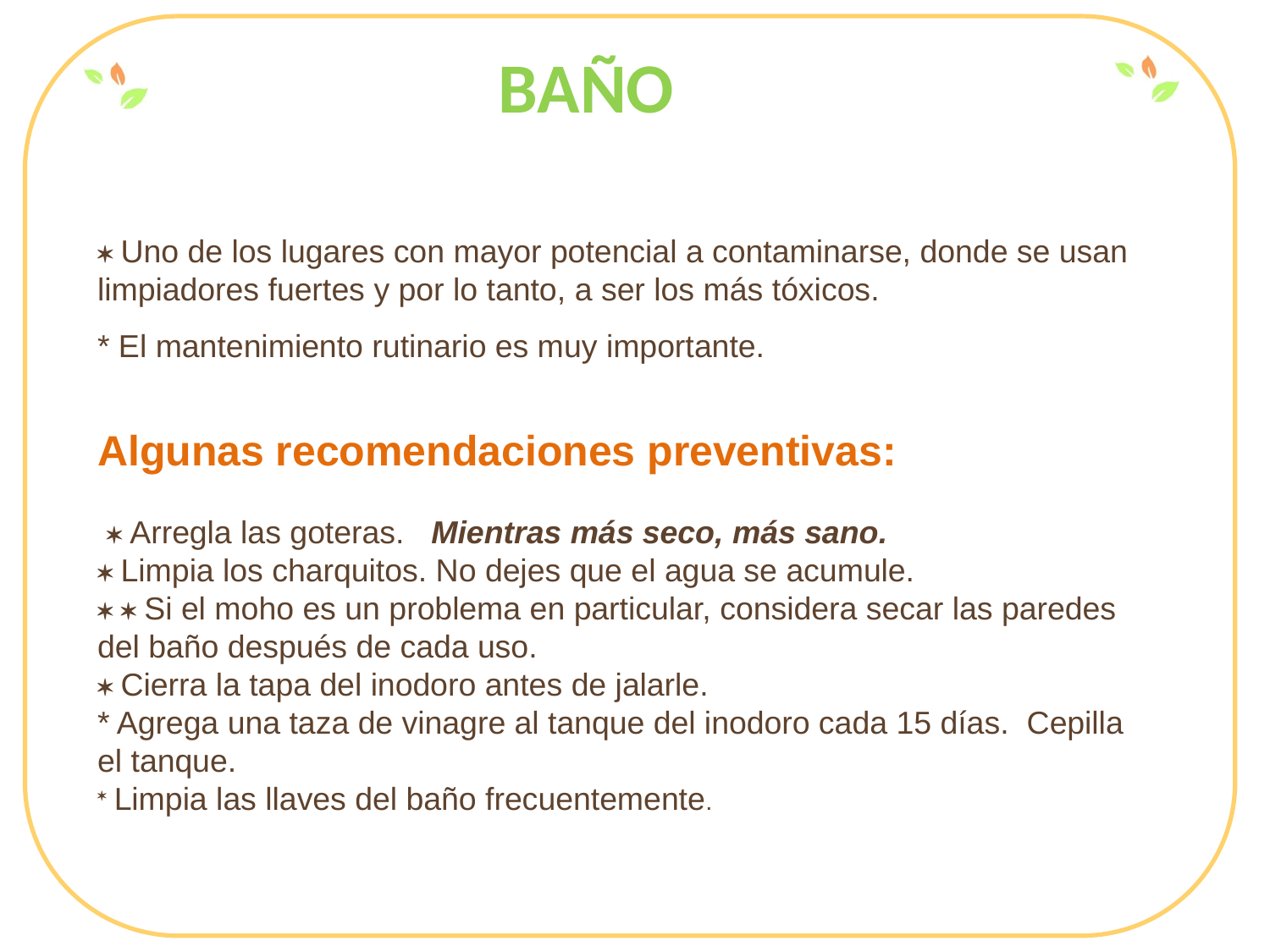

BAÑO
∗ Uno de los lugares con mayor potencial a contaminarse, donde se usan limpiadores fuertes y por lo tanto, a ser los más tóxicos.

* El mantenimiento rutinario es muy importante.

Algunas recomendaciones preventivas:

 ∗ Arregla las goteras.   Mientras más seco, más sano.
∗ Limpia los charquitos. No dejes que el agua se acumule.
∗ ∗ Si el moho es un problema en particular, considera secar las paredes del baño después de cada uso.
∗ Cierra la tapa del inodoro antes de jalarle.
* Agrega una taza de vinagre al tanque del inodoro cada 15 días.  Cepilla el tanque.
∗ Limpia las llaves del baño frecuentemente.